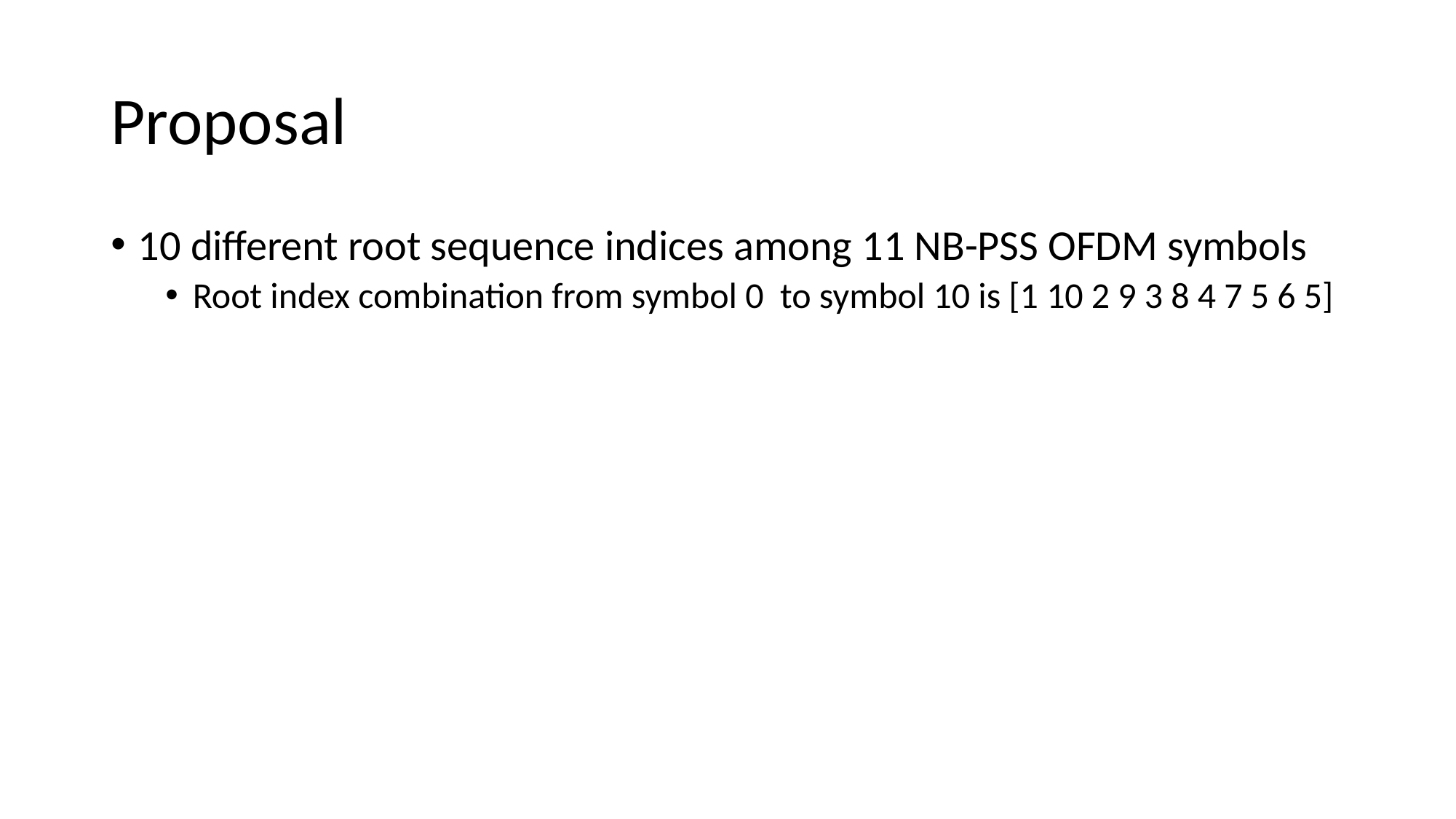

# Proposal
10 different root sequence indices among 11 NB-PSS OFDM symbols
Root index combination from symbol 0  to symbol 10 is [1 10 2 9 3 8 4 7 5 6 5]